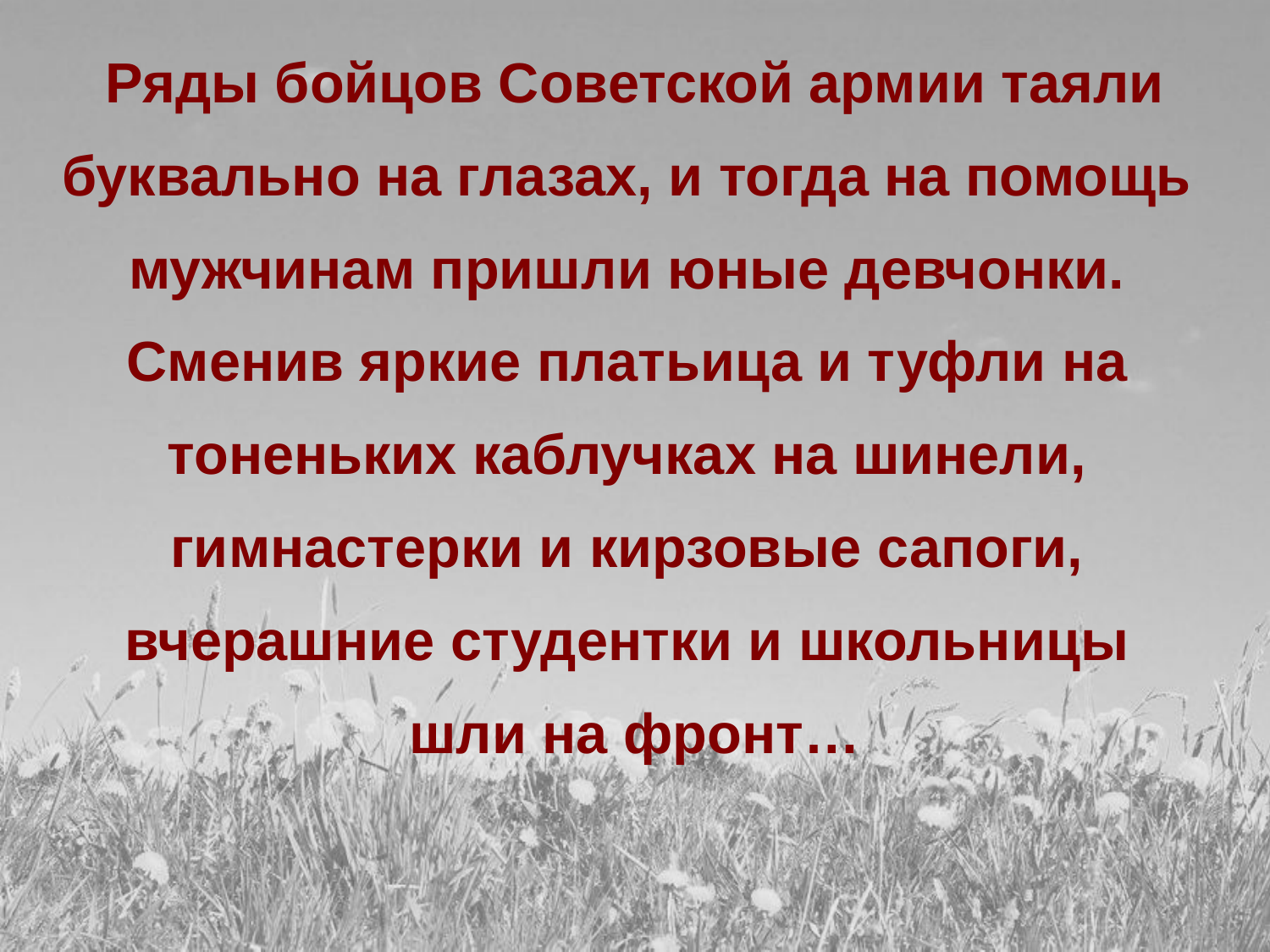

Ряды бойцов Советской армии таяли

буквально на глазах, и тогда на помощь

мужчинам пришли юные девчонки.

Сменив яркие платьица и туфли на

тоненьких каблучках на шинели,

гимнастерки и кирзовые сапоги,

вчерашние студентки и школьницы

шли на фронт…